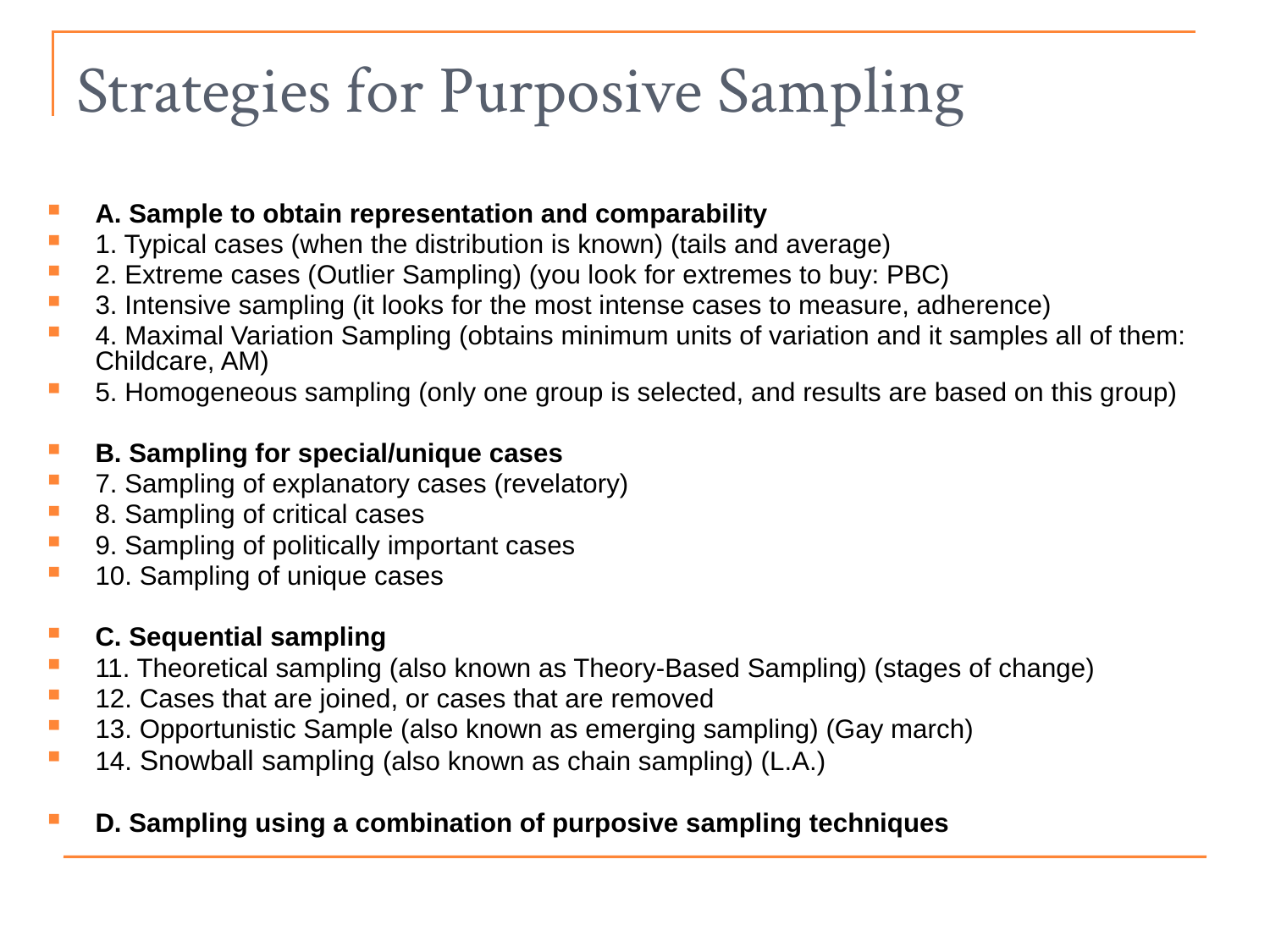

# Strategies for Purposive Sampling
A. Sample to obtain representation and comparability
1. Typical cases (when the distribution is known) (tails and average)
2. Extreme cases (Outlier Sampling) (you look for extremes to buy: PBC)
3. Intensive sampling (it looks for the most intense cases to measure, adherence)
4. Maximal Variation Sampling (obtains minimum units of variation and it samples all of them: Childcare, AM)
5. Homogeneous sampling (only one group is selected, and results are based on this group)

B. Sampling for special/unique cases
7. Sampling of explanatory cases (revelatory)
8. Sampling of critical cases
9. Sampling of politically important cases
10. Sampling of unique cases

C. Sequential sampling
11. Theoretical sampling (also known as Theory-Based Sampling) (stages of change)
12. Cases that are joined, or cases that are removed
13. Opportunistic Sample (also known as emerging sampling) (Gay march)
14. Snowball sampling (also known as chain sampling) (L.A.)

D. Sampling using a combination of purposive sampling techniques